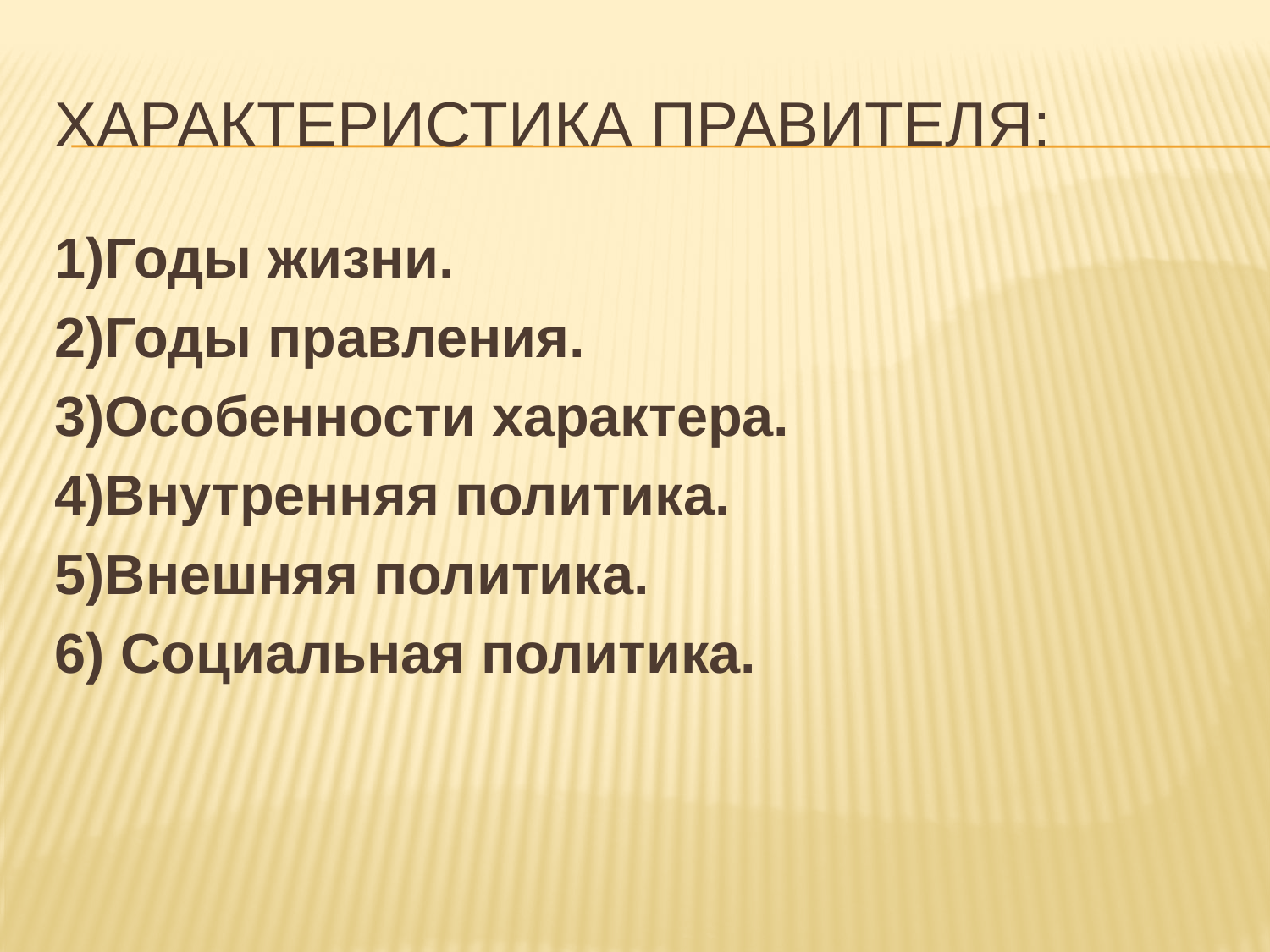

# Характеристика правителя:
1)Годы жизни.
2)Годы правления.
3)Особенности характера.
4)Внутренняя политика.
5)Внешняя политика.
6) Социальная политика.